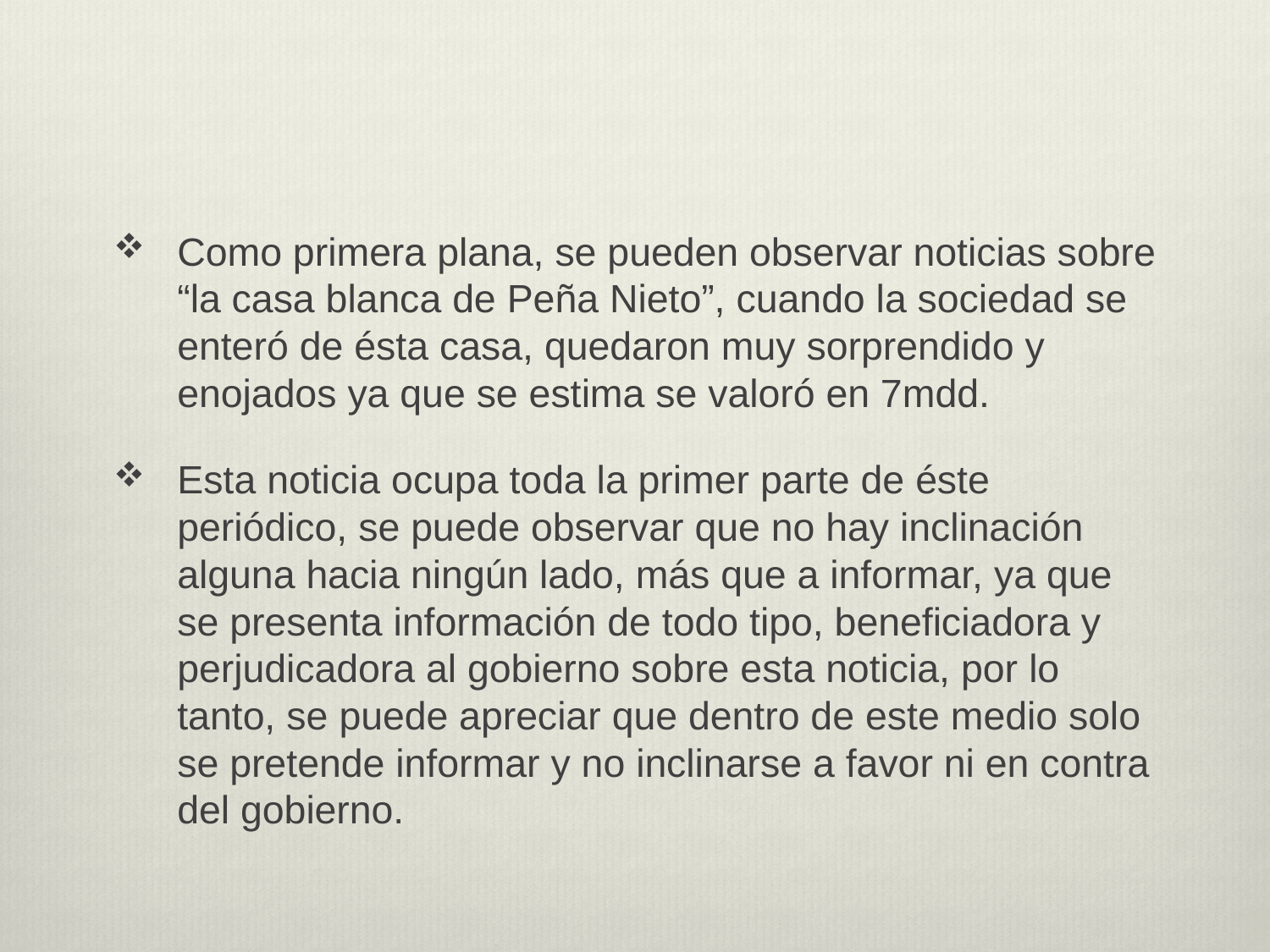

Como primera plana, se pueden observar noticias sobre “la casa blanca de Peña Nieto”, cuando la sociedad se enteró de ésta casa, quedaron muy sorprendido y enojados ya que se estima se valoró en 7mdd.
Esta noticia ocupa toda la primer parte de éste periódico, se puede observar que no hay inclinación alguna hacia ningún lado, más que a informar, ya que se presenta información de todo tipo, beneficiadora y perjudicadora al gobierno sobre esta noticia, por lo tanto, se puede apreciar que dentro de este medio solo se pretende informar y no inclinarse a favor ni en contra del gobierno.